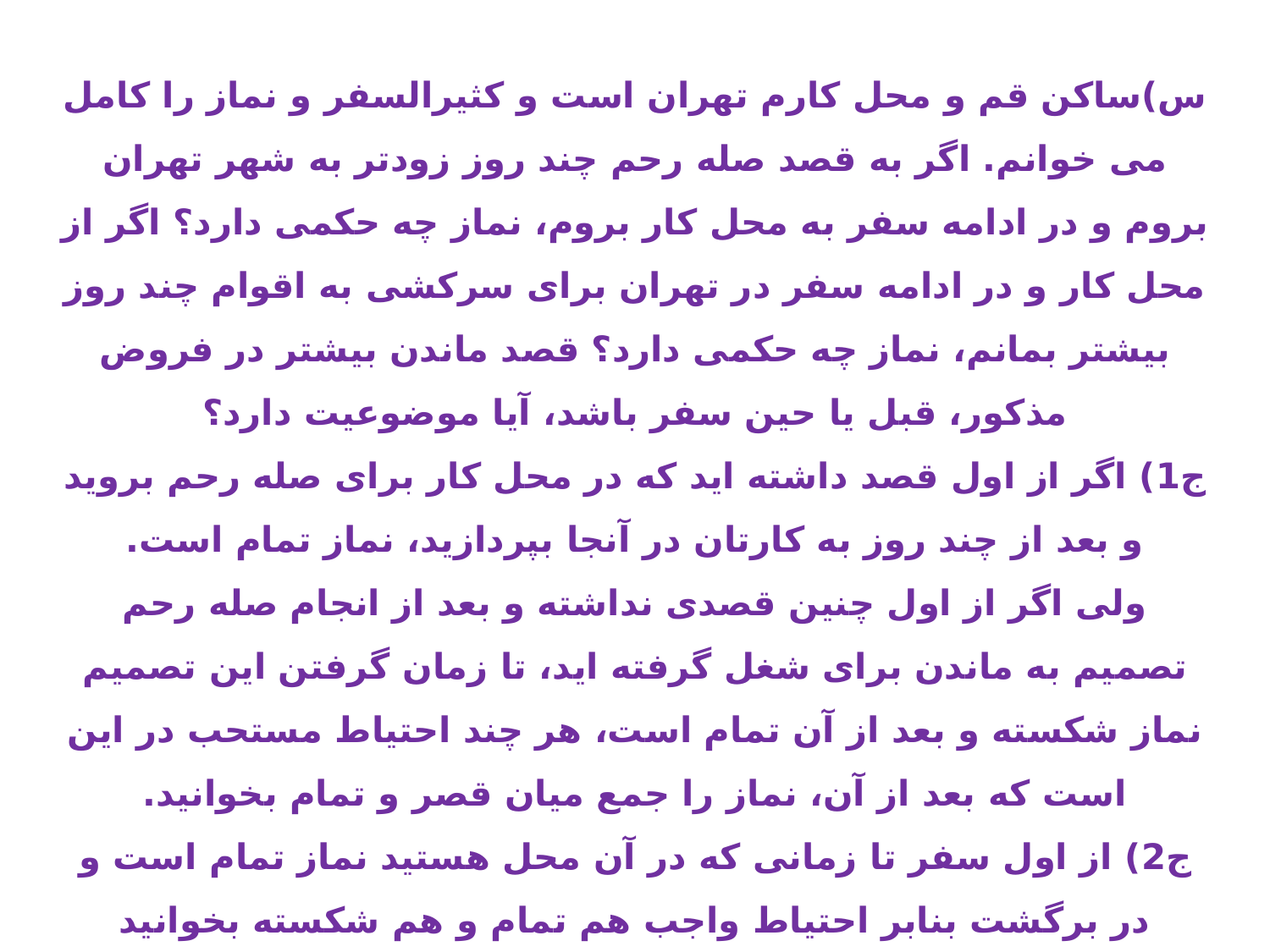

س)ساکن قم و محل کارم تهران است و کثیرالسفر و نماز را کامل می خوانم. اگر به قصد صله رحم چند روز زودتر به شهر تهران بروم و در ادامه سفر به محل کار بروم، نماز چه حکمی دارد؟ اگر از محل کار و در ادامه سفر در تهران برای سرکشی به اقوام چند روز بیشتر بمانم، نماز چه حکمی دارد؟ قصد ماندن بیشتر در فروض مذکور، قبل یا حین سفر باشد، آیا موضوعیت دارد؟
ج1) اگر از اول قصد داشته اید که در محل کار برای صله رحم بروید و بعد از چند روز به کارتان در آنجا بپردازید، نماز تمام است.
ولی اگر از اول چنین قصدی نداشته و بعد از انجام صله رحم تصمیم به ماندن برای شغل گرفته اید، تا زمان گرفتن این تصمیم نماز شکسته و بعد از آن تمام است، هر چند احتیاط مستحب در این است که بعد از آن، نماز را جمع میان قصر و تمام بخوانید.
ج2) از اول سفر تا زمانی که در آن محل هستید نماز تمام است و در برگشت بنابر احتیاط واجب هم تمام و هم شکسته بخوانید
. شماره استفتاء: 1143243احکام سفر، روزه، خمس، مکاسب _ شرائط نماز مسافر _ نماز مسافر م 84 و 97 و 99